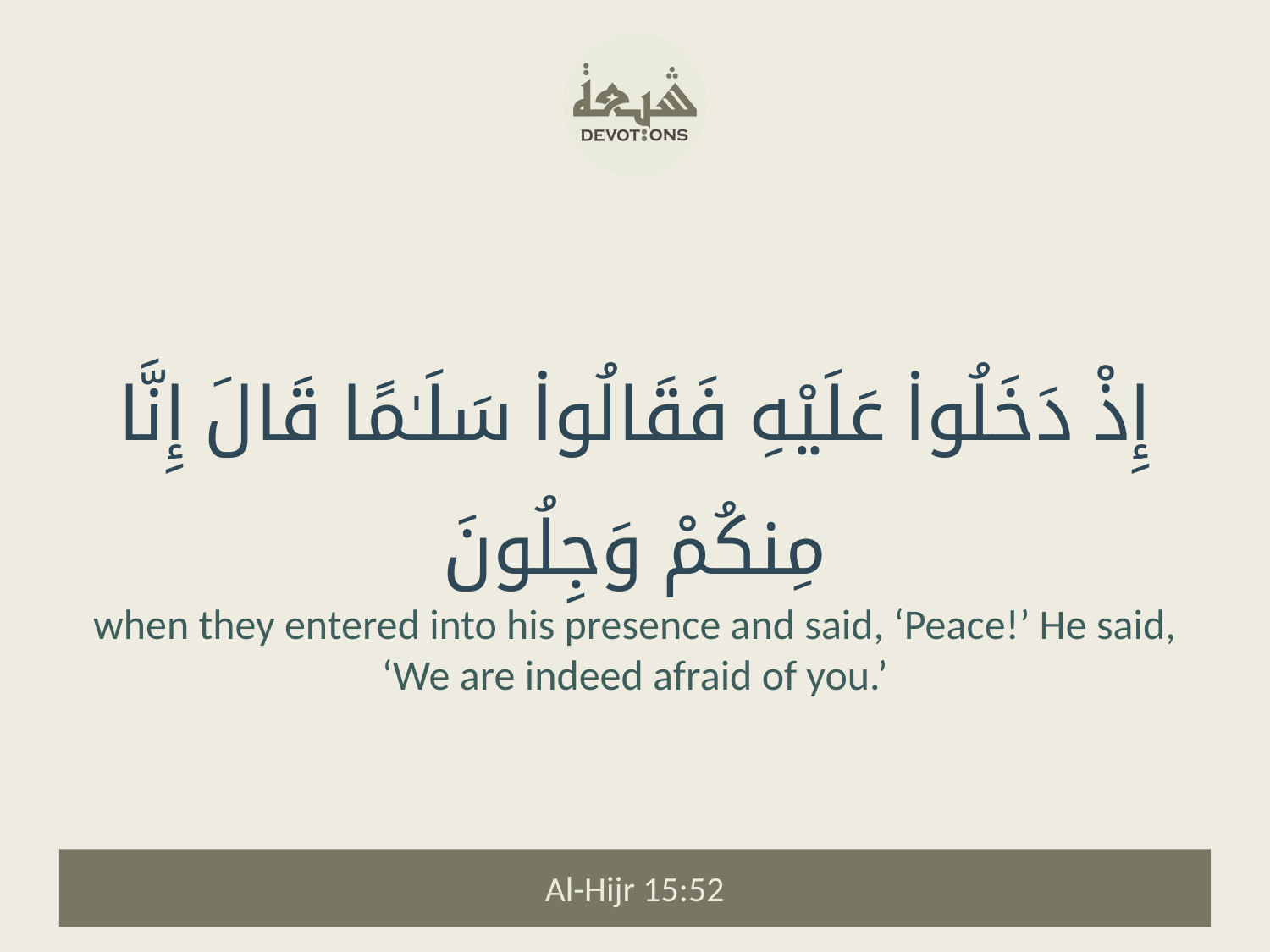

إِذْ دَخَلُوا۟ عَلَيْهِ فَقَالُوا۟ سَلَـٰمًا قَالَ إِنَّا مِنكُمْ وَجِلُونَ
when they entered into his presence and said, ‘Peace!’ He said, ‘We are indeed afraid of you.’
Al-Hijr 15:52